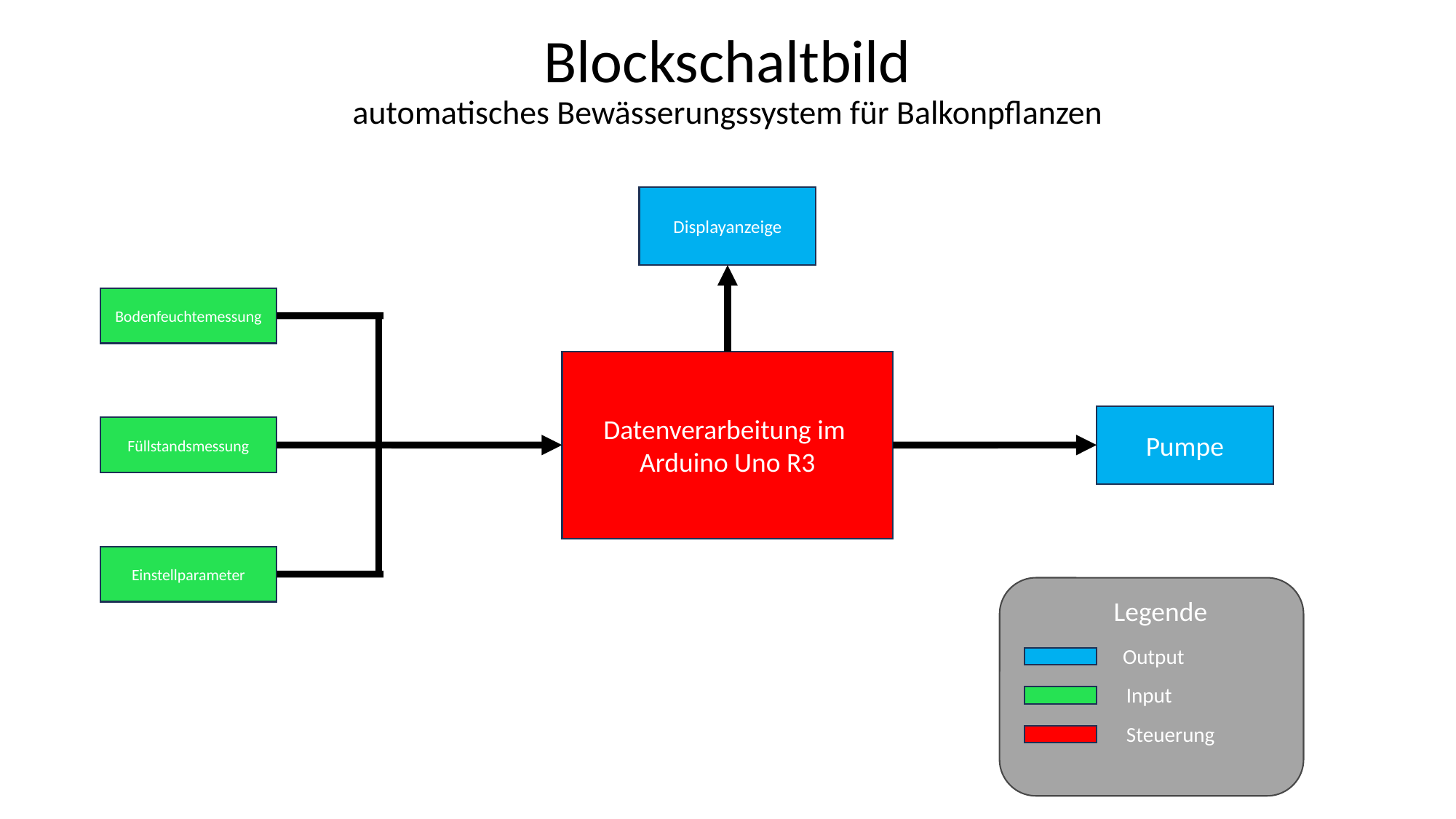

# Blockschaltbild automatisches Bewässerungssystem für Balkonpflanzen
Displayanzeige
Bodenfeuchtemessung
Datenverarbeitung im
Arduino Uno R3
Pumpe
Füllstandsmessung
Einstellparameter

Legende
Output

Input

Steuerung